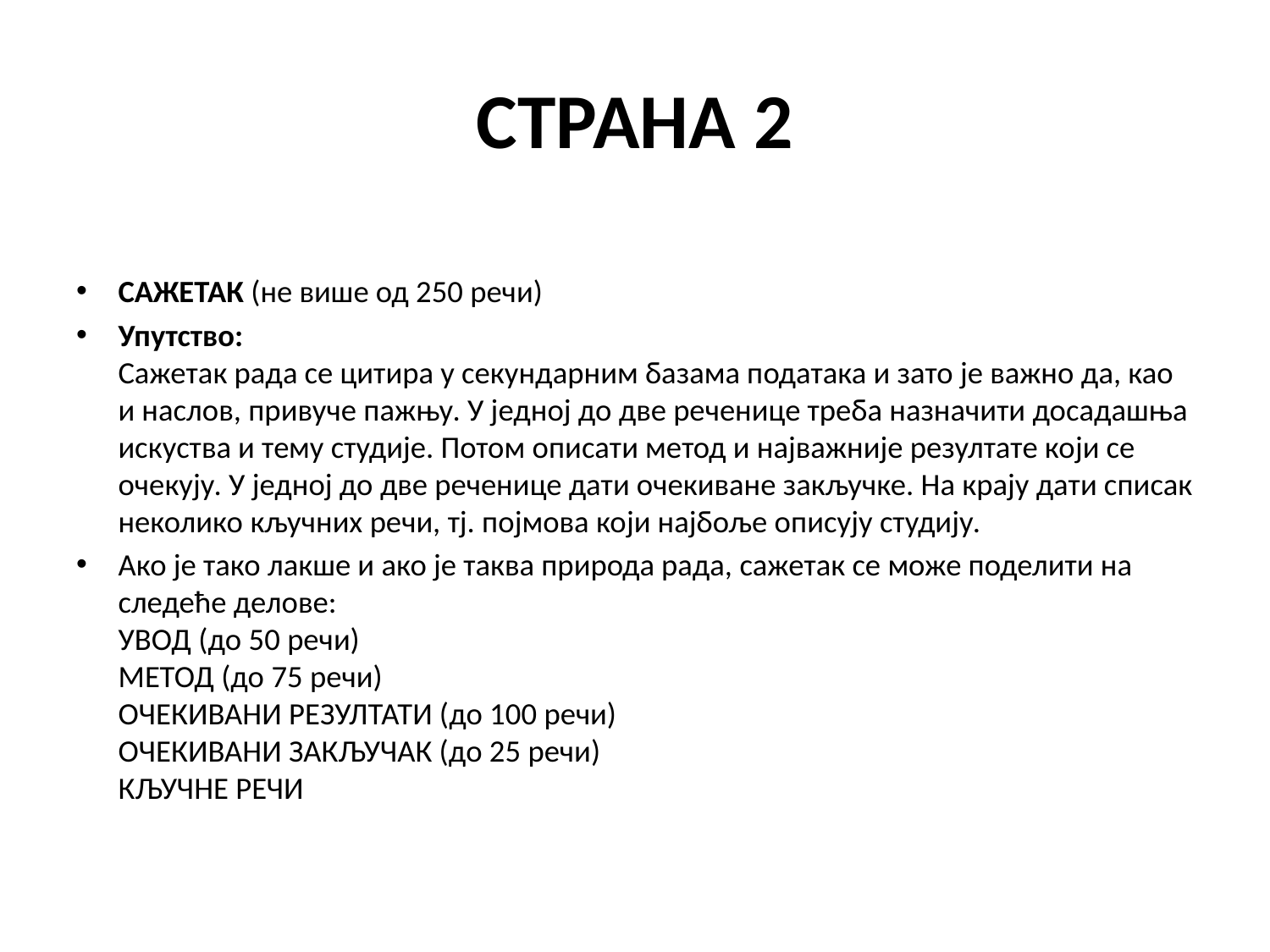

# СТРАНА 2

САЖЕТАК (не више од 250 речи)
Упутство:
Сажетак рада се цитира у секундарним базама података и зато је важно да, као и наслов, привуче пажњу. У једној до две реченице треба назначити досадашња искуства и тему студије. Потом описати метод и најважније резултате који се очекују. У једној до две реченице дати очекиване закључке. На крају дати списак неколико кључних речи, тј. појмова који најбоље описују студију.
Ако је тако лакше и ако је таква природа рада, сажетак се може поделити на следеће делове:
УВОД (до 50 речи)
МЕТОД (до 75 речи)
ОЧЕКИВАНИ РЕЗУЛТАТИ (до 100 речи)
ОЧЕКИВАНИ ЗАКЉУЧАК (до 25 речи)
КЉУЧНЕ РЕЧИ